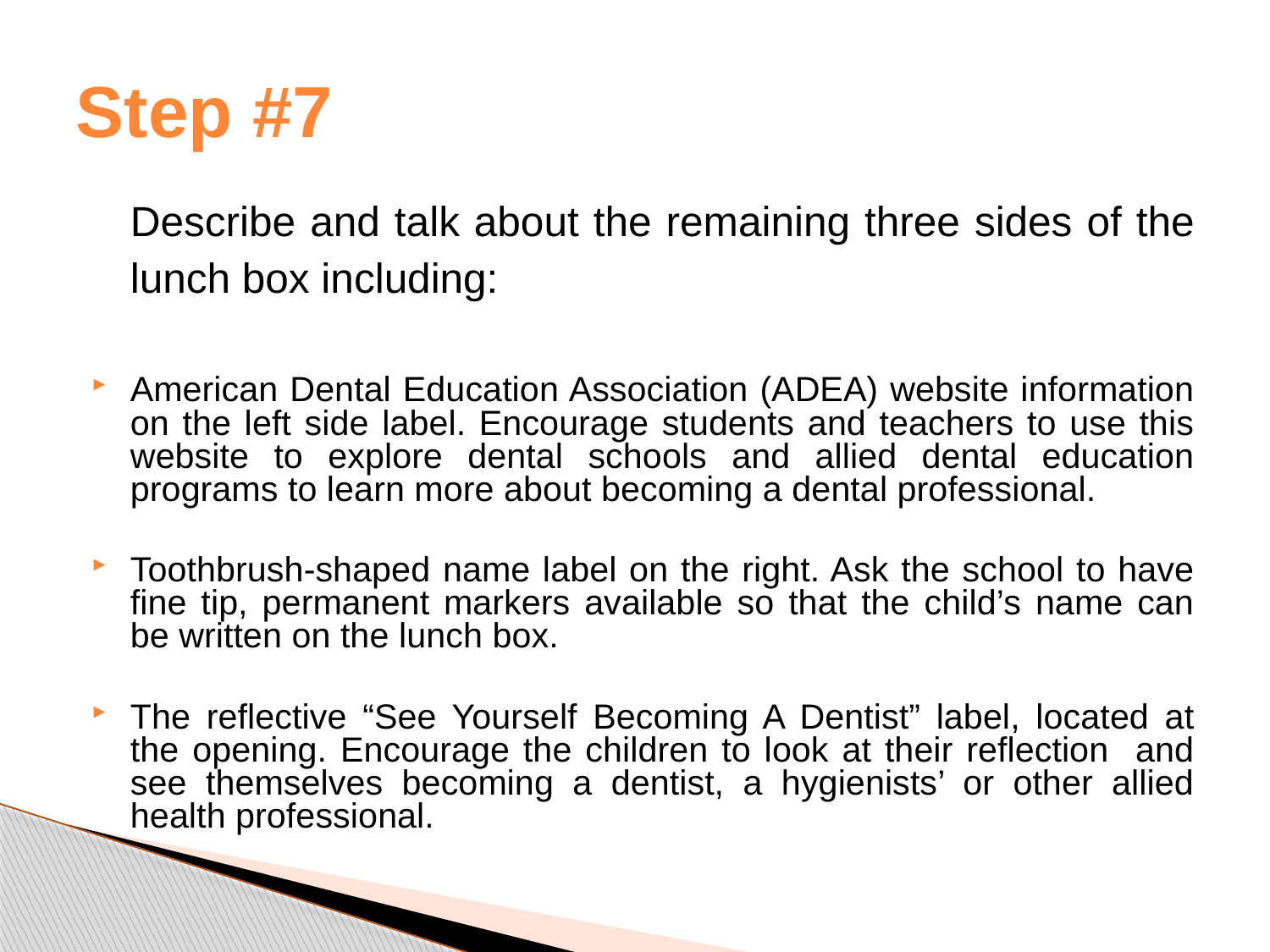

# Step #7
	Describe and talk about the remaining three sides of the lunch box including:

American Dental Education Association (ADEA) website information on the left side label. Encourage students and teachers to use this website to explore dental schools and allied dental education programs to learn more about becoming a dental professional.

Toothbrush-shaped name label on the right. Ask the school to have fine tip, permanent markers available so that the child’s name can be written on the lunch box.

The reflective “See Yourself Becoming A Dentist” label, located at the opening. Encourage the children to look at their reflection  and see themselves becoming a dentist, a hygienists’ or other allied health professional.